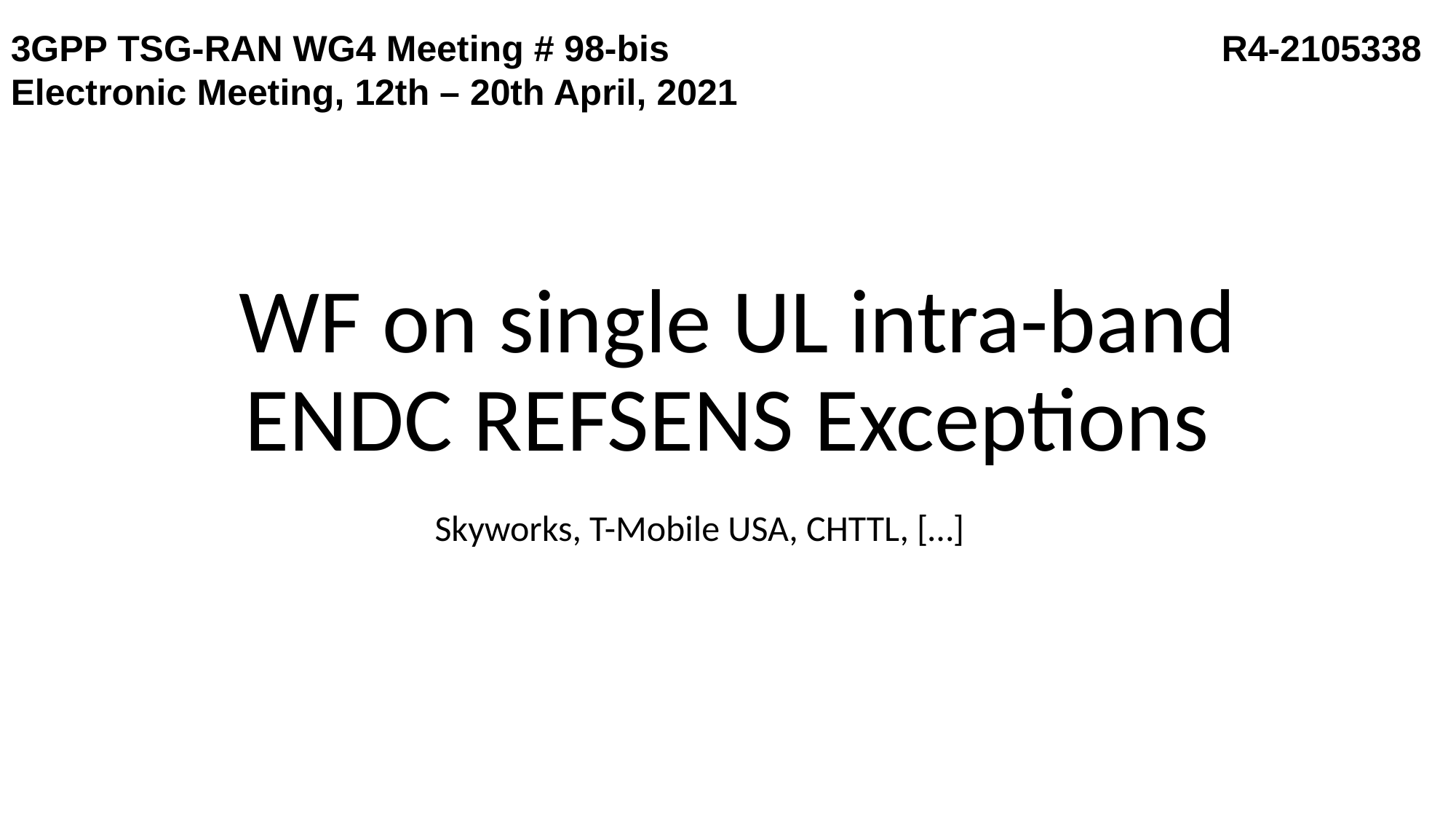

­­­3GPP TSG-RAN WG4 Meeting # 98-bis      			    		 R4-2105338
Electronic Meeting, 12th – 20th April, 2021
# WF on single UL intra-band ENDC REFSENS Exceptions
Skyworks, T-Mobile USA, CHTTL, […]